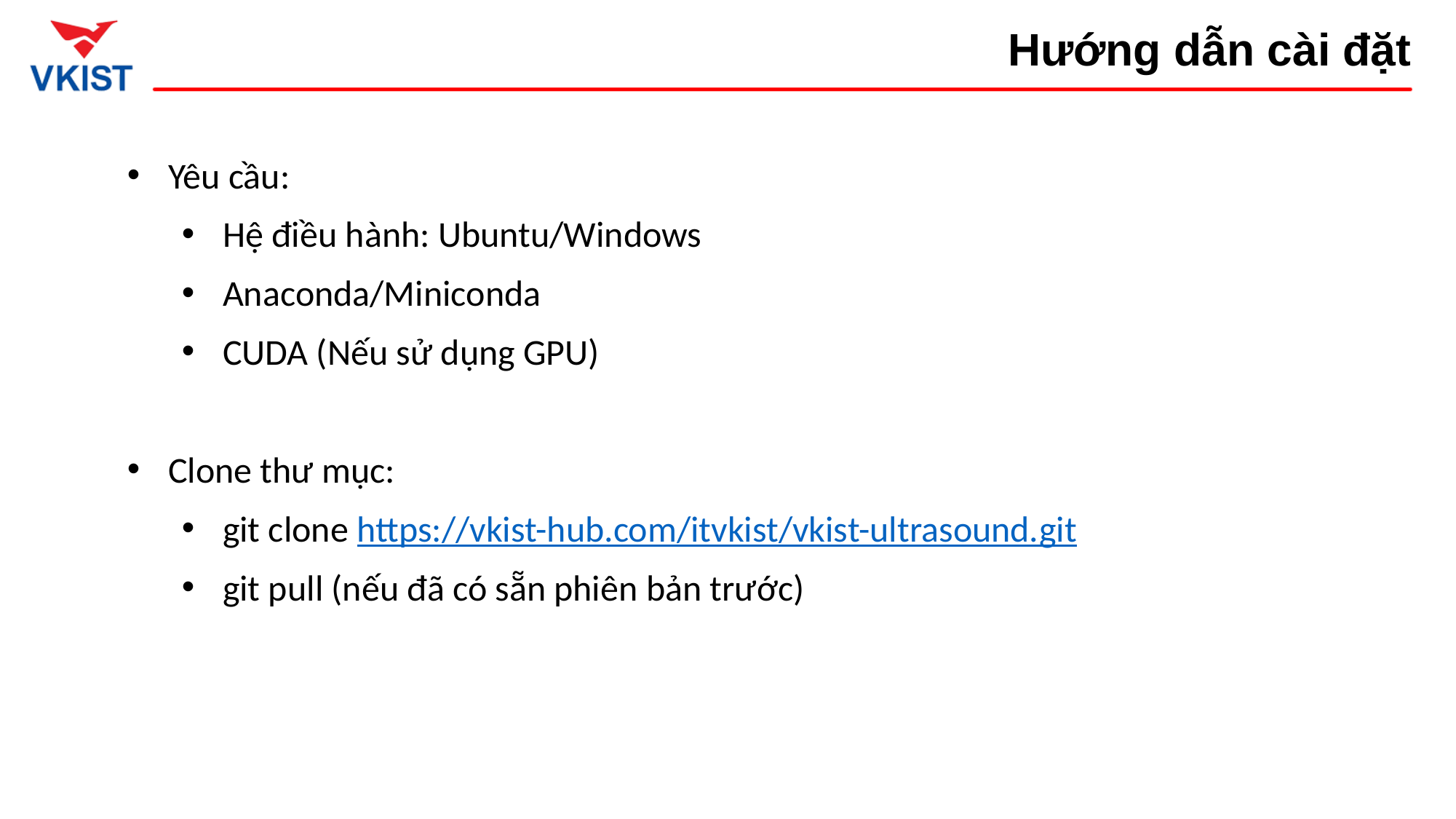

# Hướng dẫn cài đặt
Yêu cầu:
Hệ điều hành: Ubuntu/Windows
Anaconda/Miniconda
CUDA (Nếu sử dụng GPU)

Clone thư mục:
git clone https://vkist-hub.com/itvkist/vkist-ultrasound.git
git pull (nếu đã có sẵn phiên bản trước)